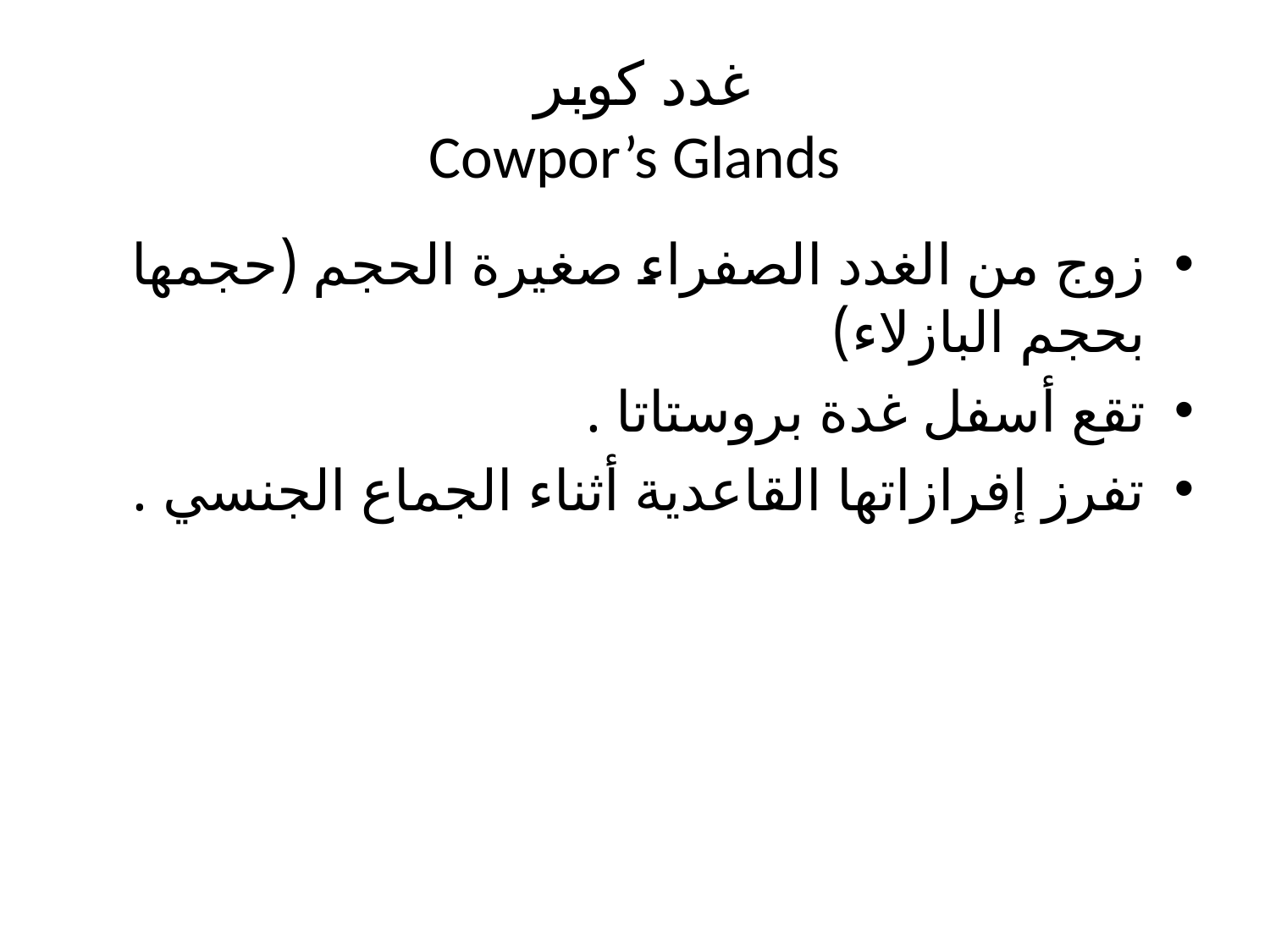

# غدد كوبر Cowpor’s Glands
زوج من الغدد الصفراء صغيرة الحجم (حجمها بحجم البازلاء)
تقع أسفل غدة بروستاتا .
تفرز إفرازاتها القاعدية أثناء الجماع الجنسي .